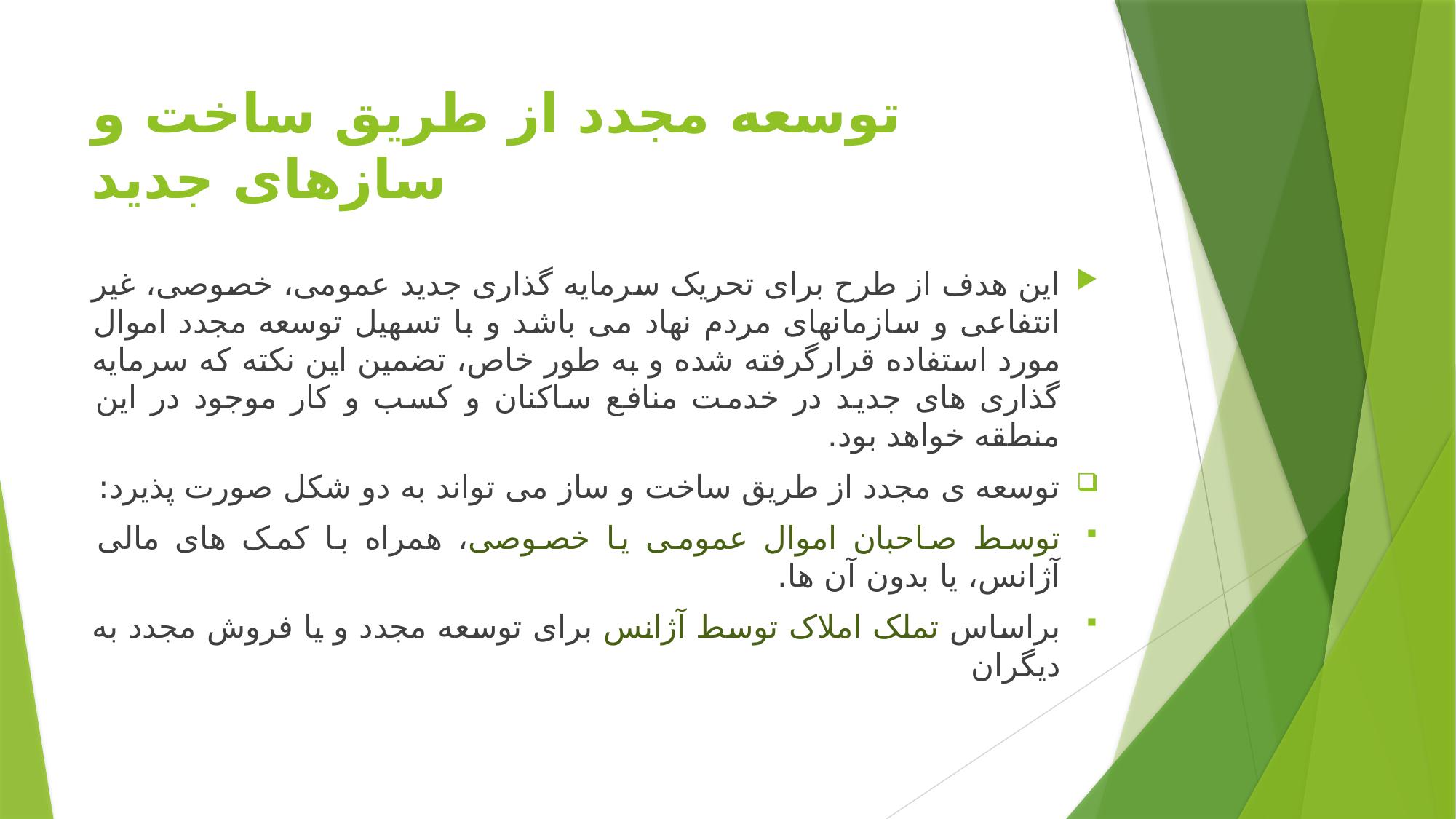

# توسعه مجدد از طریق ساخت و سازهای جدید
این هدف از طرح برای تحریک سرمایه گذاری جدید عمومی، خصوصی، غیر انتفاعی و سازمانهای مردم نهاد می باشد و با تسهیل توسعه مجدد اموال مورد استفاده قرارگرفته شده و به طور خاص، تضمین این نکته که سرمایه گذاری های جدید در خدمت منافع ساکنان و کسب و کار موجود در این منطقه خواهد بود.
توسعه ی مجدد از طریق ساخت و ساز می تواند به دو شکل صورت پذیرد:
توسط صاحبان اموال عمومی یا خصوصی، همراه با کمک های مالی آژانس، یا بدون آن ها.
براساس تملک املاک توسط آژانس برای توسعه مجدد و یا فروش مجدد به دیگران